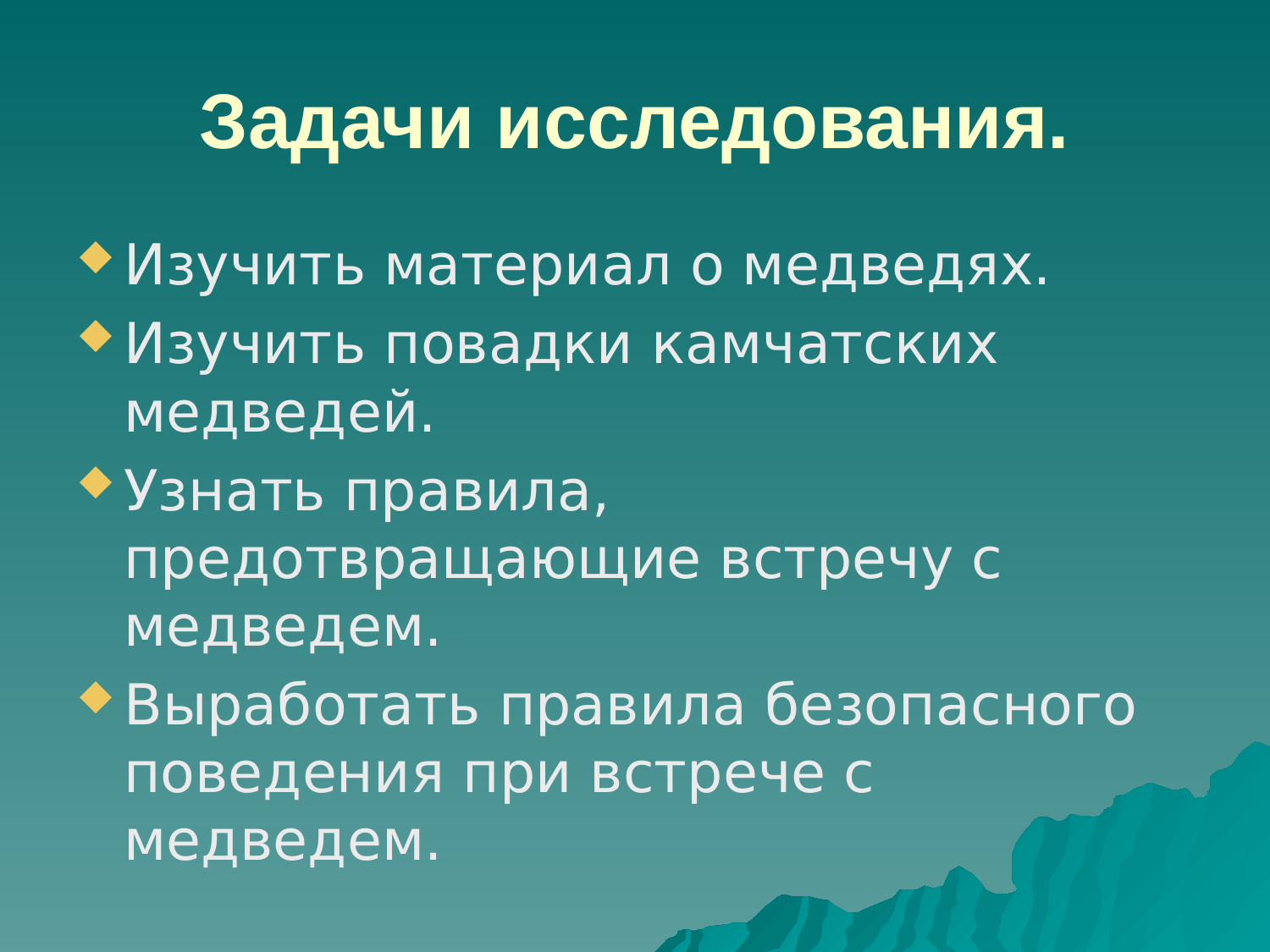

# Задачи исследования.
Изучить материал о медведях.
Изучить повадки камчатских медведей.
Узнать правила, предотвращающие встречу с медведем.
Выработать правила безопасного поведения при встрече с медведем.